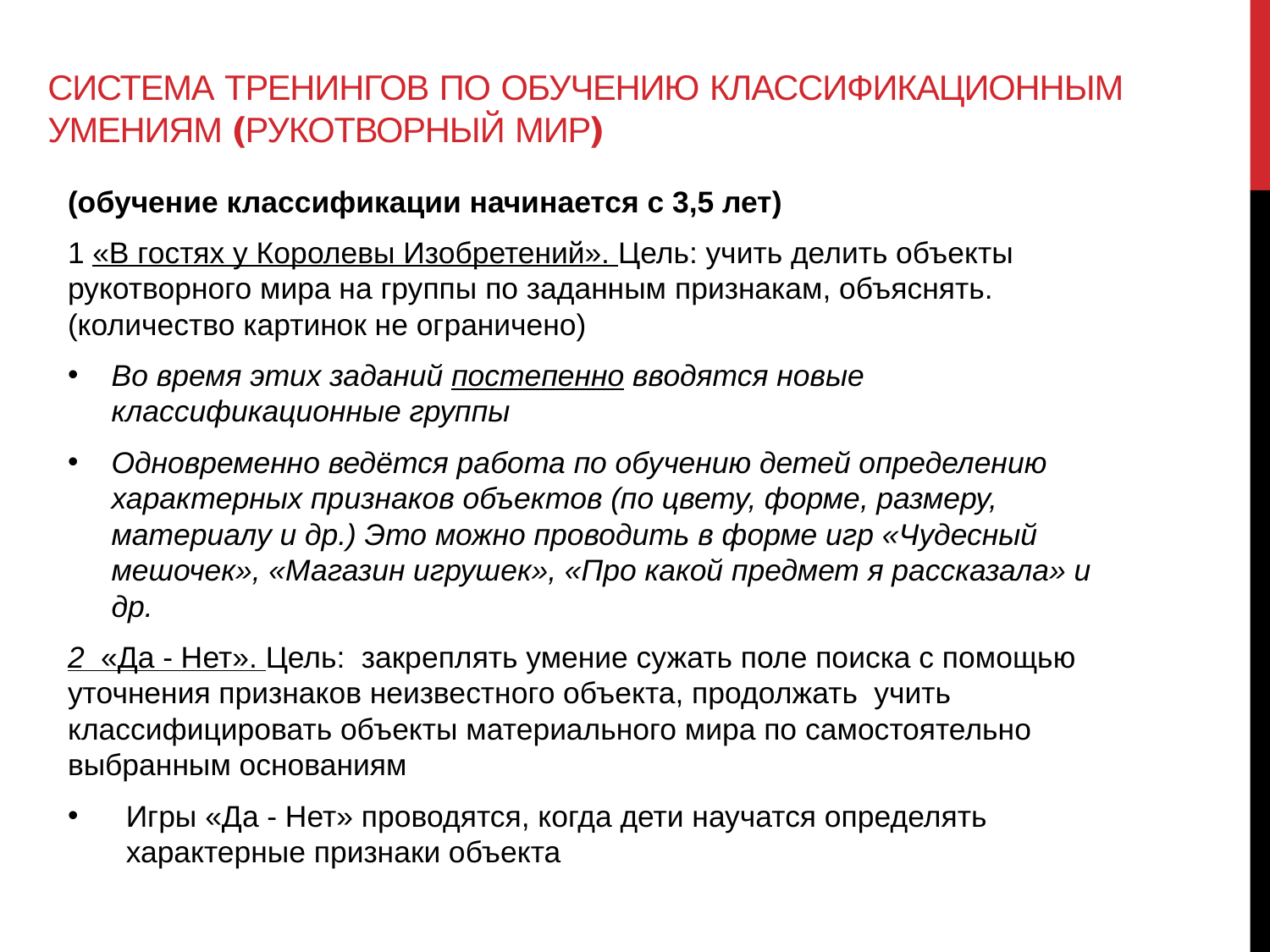

# Система тренингов по обучению классификационным умениям (рукотворный мир)
(обучение классификации начинается с 3,5 лет)
1 «В гостях у Королевы Изобретений». Цель: учить делить объекты рукотворного мира на группы по заданным признакам, объяснять. (количество картинок не ограничено)
Во время этих заданий постепенно вводятся новые классификационные группы
Одновременно ведётся работа по обучению детей определению характерных признаков объектов (по цвету, форме, размеру, материалу и др.) Это можно проводить в форме игр «Чудесный мешочек», «Магазин игрушек», «Про какой предмет я рассказала» и др.
2  «Да - Нет». Цель:  закреплять умение сужать поле поиска с помощью уточнения признаков неизвестного объекта, продолжать  учить классифицировать объекты материального мира по самостоятельно выбранным основаниям
Игры «Да - Нет» проводятся, когда дети научатся определять характерные признаки объекта